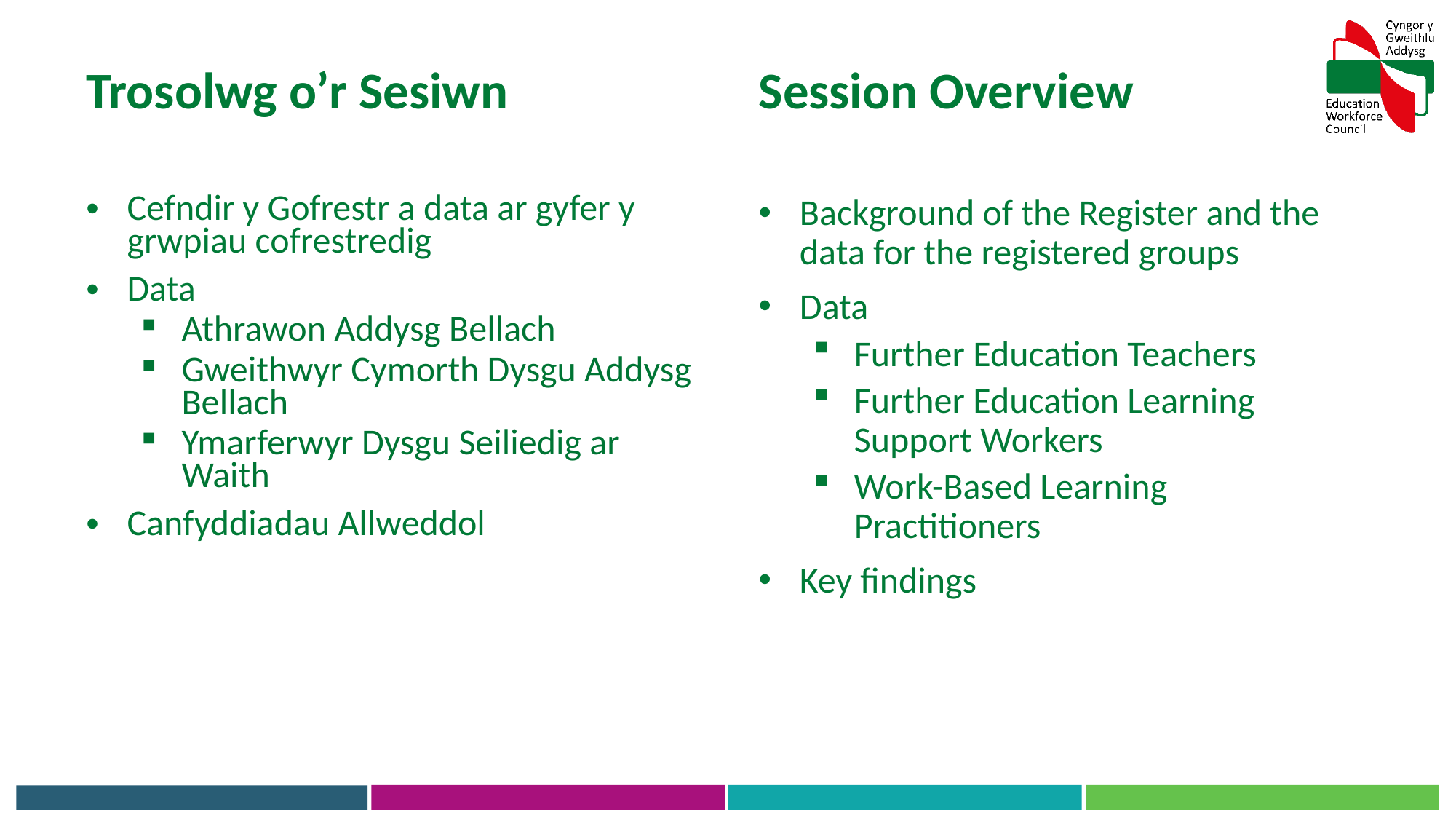

Trosolwg o’r Sesiwn
Session Overview
Cefndir y Gofrestr a data ar gyfer y grwpiau cofrestredig
Data
Athrawon Addysg Bellach
Gweithwyr Cymorth Dysgu Addysg Bellach
Ymarferwyr Dysgu Seiliedig ar Waith
Canfyddiadau Allweddol

Background of the Register and the data for the registered groups
Data
Further Education Teachers
Further Education Learning Support Workers
Work-Based Learning Practitioners
Key findings